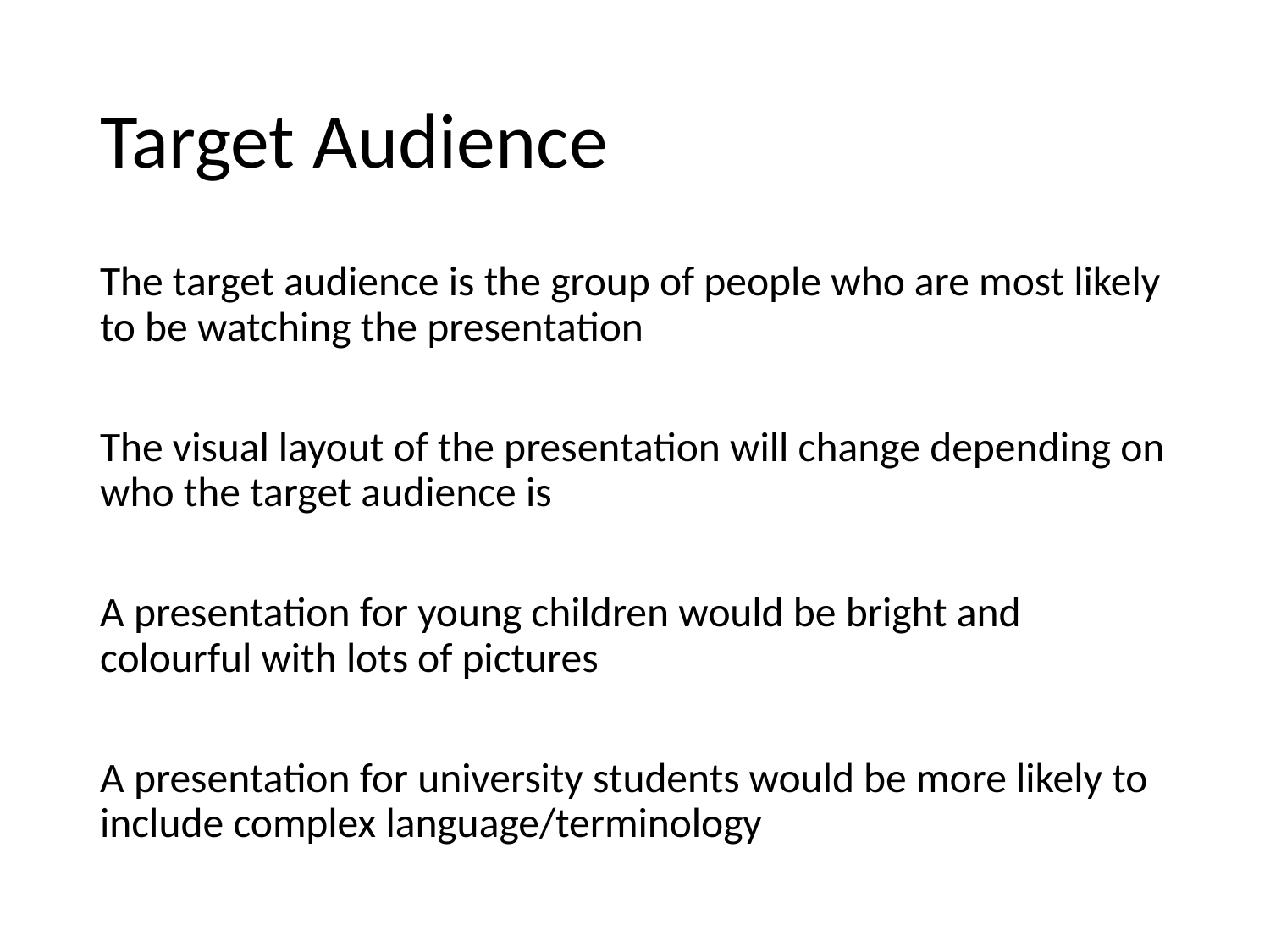

# Target Audience
The target audience is the group of people who are most likely to be watching the presentation

The visual layout of the presentation will change depending on who the target audience is

A presentation for young children would be bright and colourful with lots of pictures

A presentation for university students would be more likely to include complex language/terminology